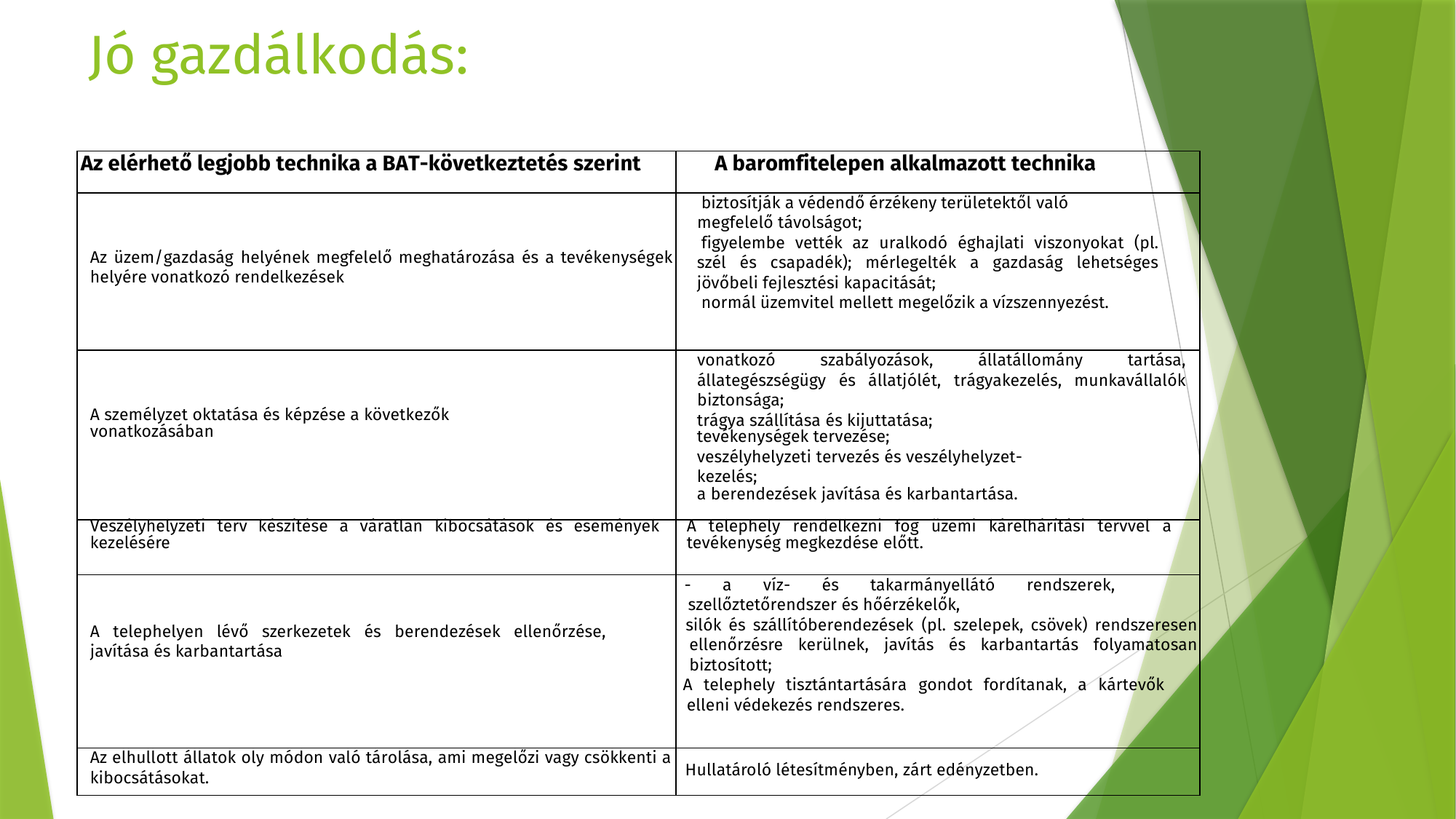

# Jó gazdálkodás:
| Az elérhető legjobb technika a BAT-következtetés szerint | A baromfitelepen alkalmazott technika |
| --- | --- |
| Az üzem/gazdaság helyének megfelelő meghatározása és a tevékenységek helyére vonatkozó rendelkezések | biztosítják a védendő érzékeny területektől való megfelelő távolságot; figyelembe vették az uralkodó éghajlati viszonyokat (pl. szél és csapadék); mérlegelték a gazdaság lehetséges jövőbeli fejlesztési kapacitását; normál üzemvitel mellett megelőzik a vízszennyezést. |
| A személyzet oktatása és képzése a következők vonatkozásában | vonatkozó szabályozások, állatállomány tartása, állategészségügy és állatjólét, trágyakezelés, munkavállalók biztonsága; trágya szállítása és kijuttatása; tevékenységek tervezése; veszélyhelyzeti tervezés és veszélyhelyzet- kezelés; a berendezések javítása és karbantartása. |
| Veszélyhelyzeti terv készítése a váratlan kibocsátások és események kezelésére | A telephely rendelkezni fog üzemi kárelhárítási tervvel a tevékenység megkezdése előtt. |
| A telephelyen lévő szerkezetek és berendezések ellenőrzése, javítása és karbantartása | - a víz- és takarmányellátó rendszerek, szellőztetőrendszer és hőérzékelők, silók és szállítóberendezések (pl. szelepek, csövek) rendszeresen ellenőrzésre kerülnek, javítás és karbantartás folyamatosan biztosított; A telephely tisztántartására gondot fordítanak, a kártevők elleni védekezés rendszeres. |
| Az elhullott állatok oly módon való tárolása, ami megelőzi vagy csökkenti a kibocsátásokat. | Hullatároló létesítményben, zárt edényzetben. |